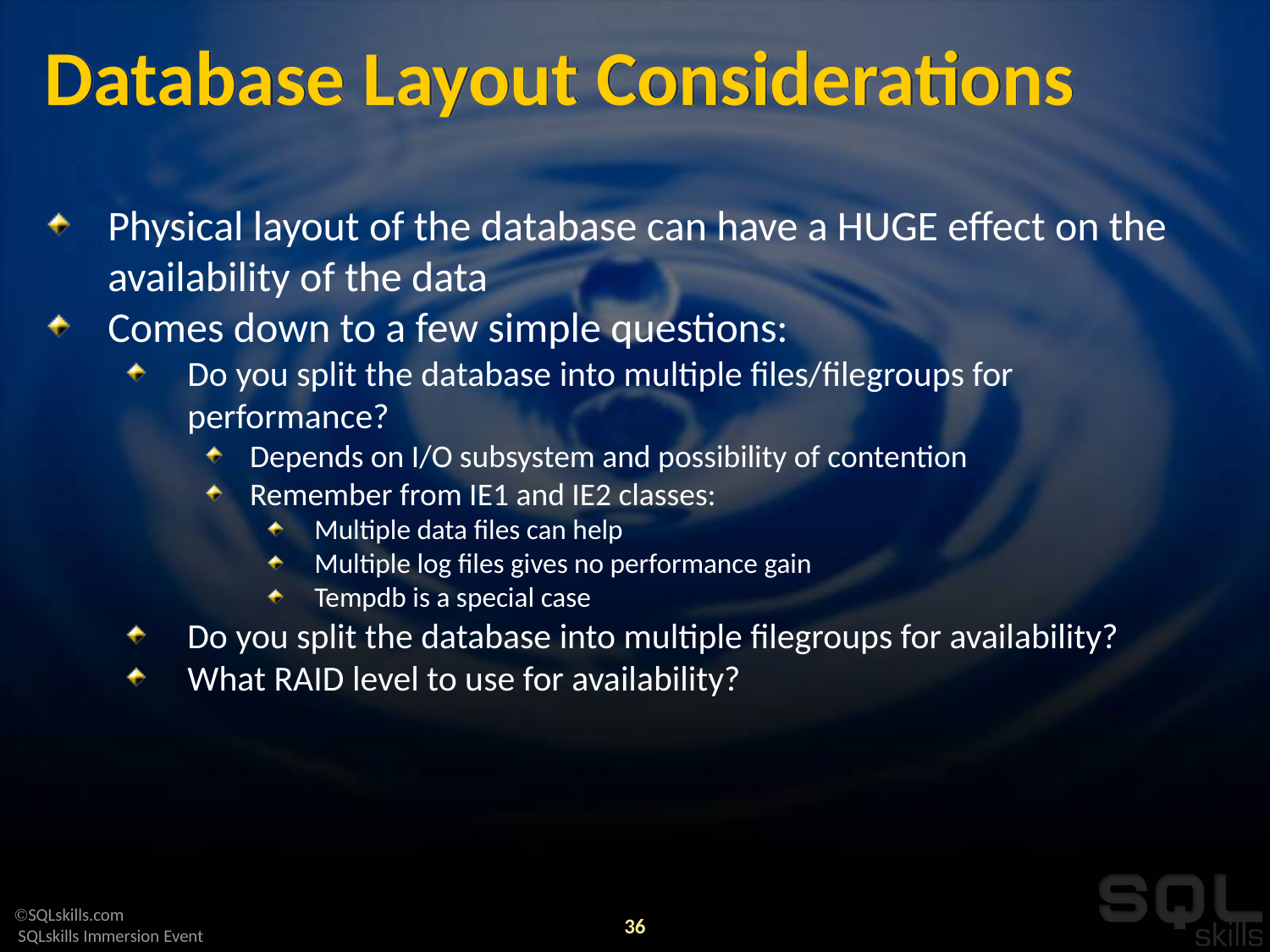

# Database Layout Considerations
Physical layout of the database can have a HUGE effect on the availability of the data
Comes down to a few simple questions:
Do you split the database into multiple files/filegroups for performance?
Depends on I/O subsystem and possibility of contention
Remember from IE1 and IE2 classes:
Multiple data files can help
Multiple log files gives no performance gain
Tempdb is a special case
Do you split the database into multiple filegroups for availability?
What RAID level to use for availability?
36